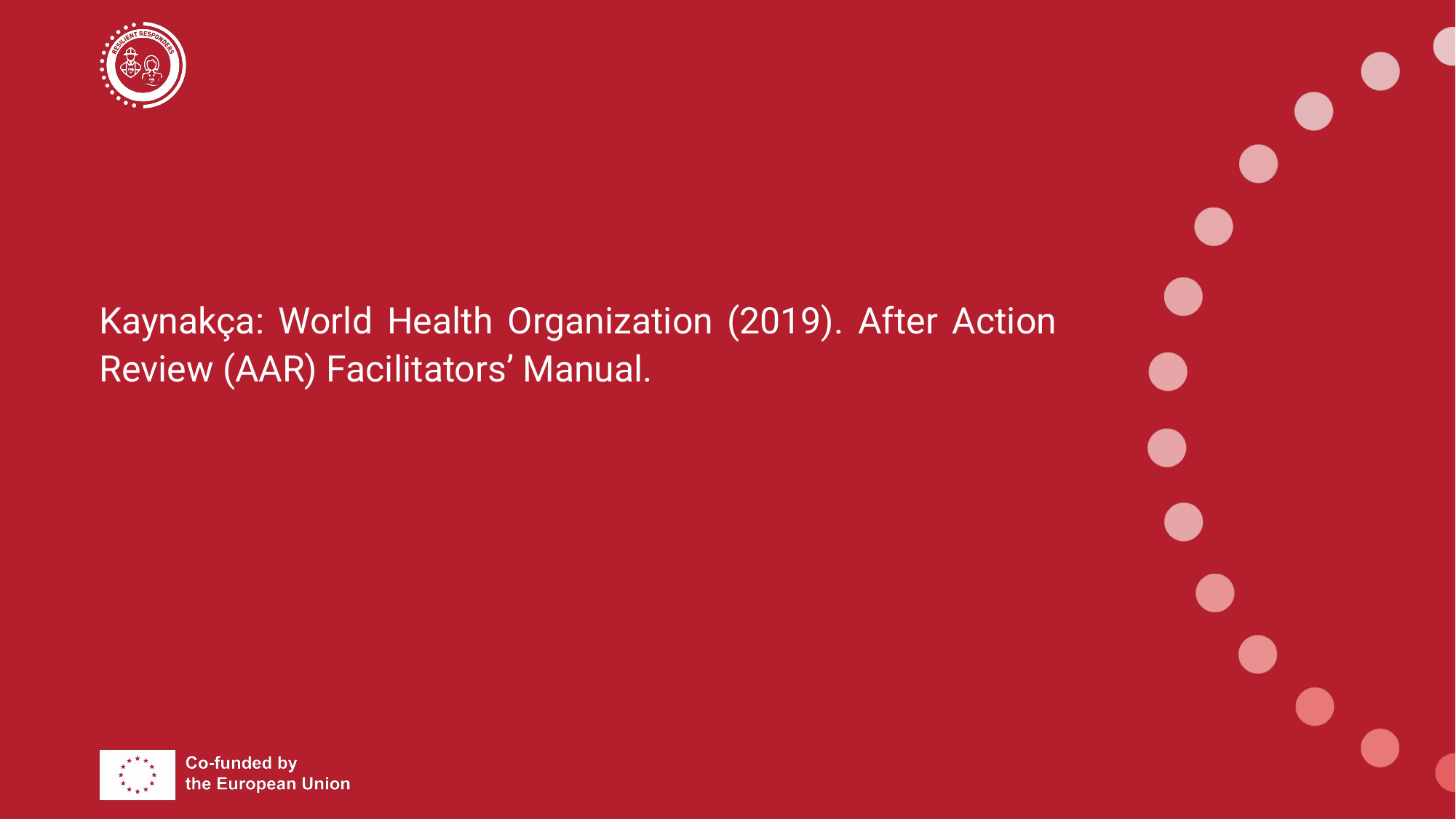

Kaynakça: World Health Organization (2019). After Action Review (AAR) Facilitators’ Manual.